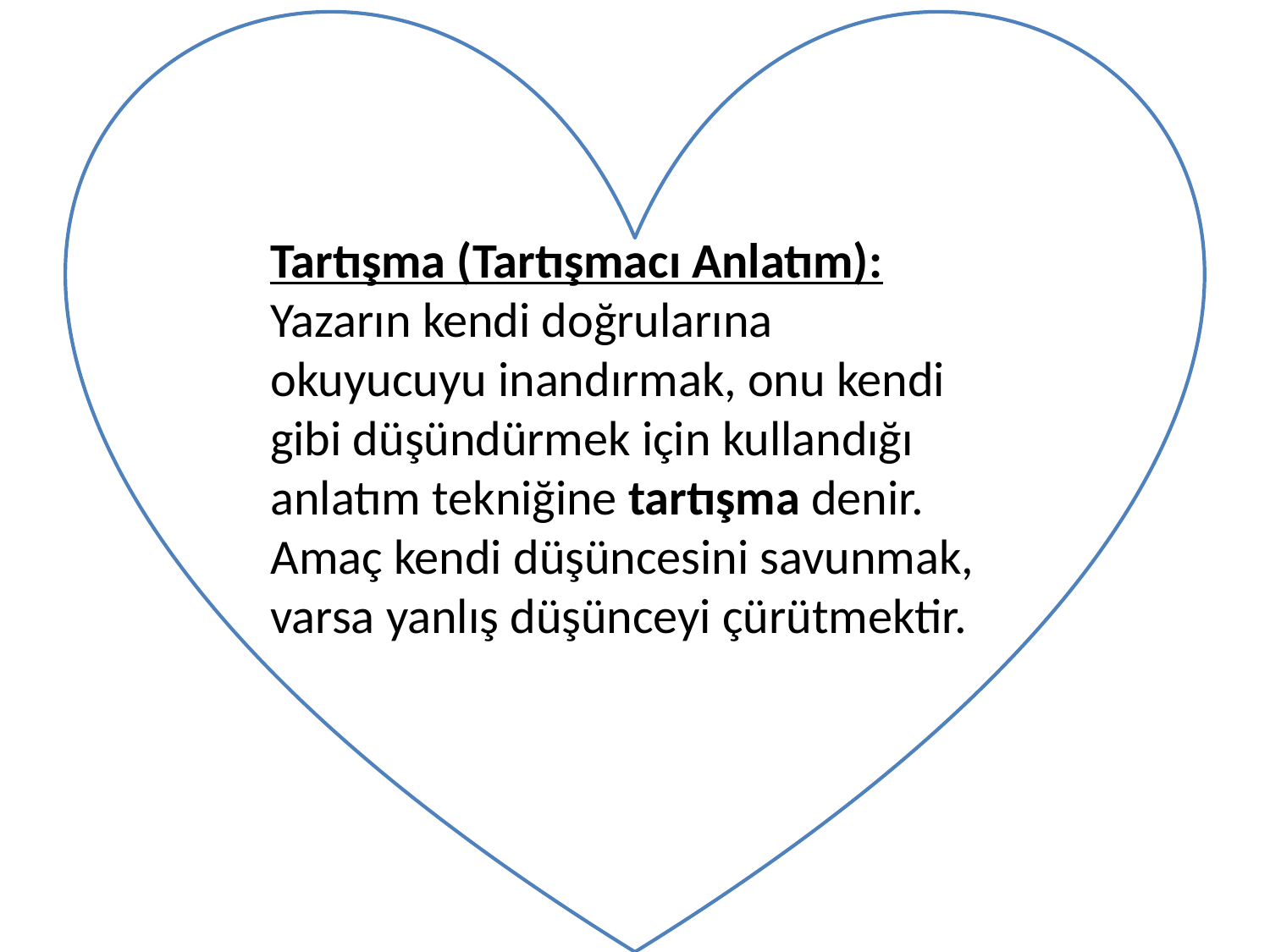

Tartışma (Tartışmacı Anlatım):
Yazarın kendi doğrularına okuyucuyu inandırmak, onu kendi gibi düşündürmek için kullandığı anlatım tekniğine tartışma denir.
Amaç kendi düşüncesini savunmak, varsa yanlış düşünceyi çürütmektir.
#